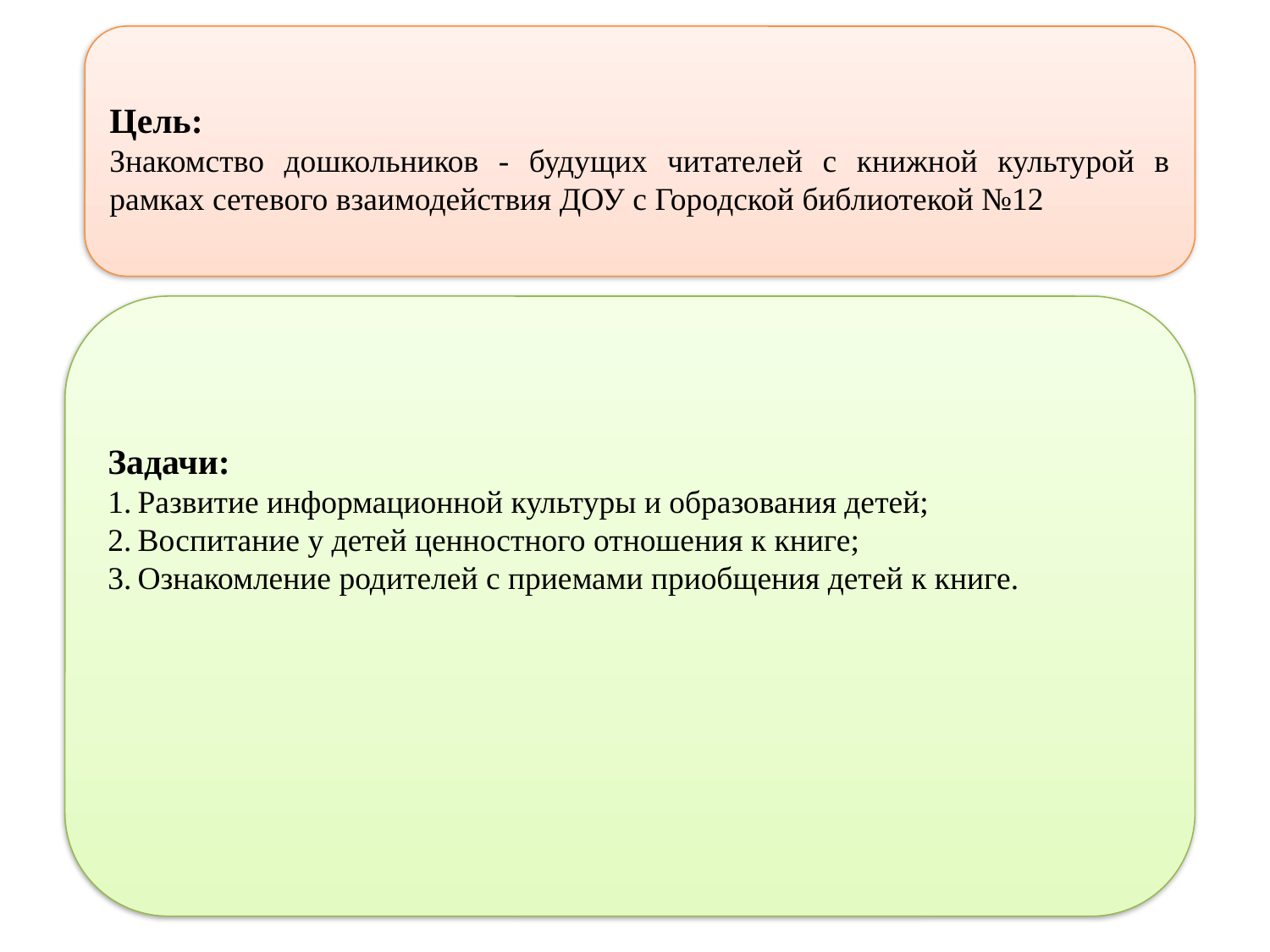

Цель:
Знакомство дошкольников - будущих читателей с книжной культурой в рамках сетевого взаимодействия ДОУ с Городской библиотекой №12

Задачи:
Развитие информационной культуры и образования детей;
Воспитание у детей ценностного отношения к книге;
Ознакомление родителей с приемами приобщения детей к книге.